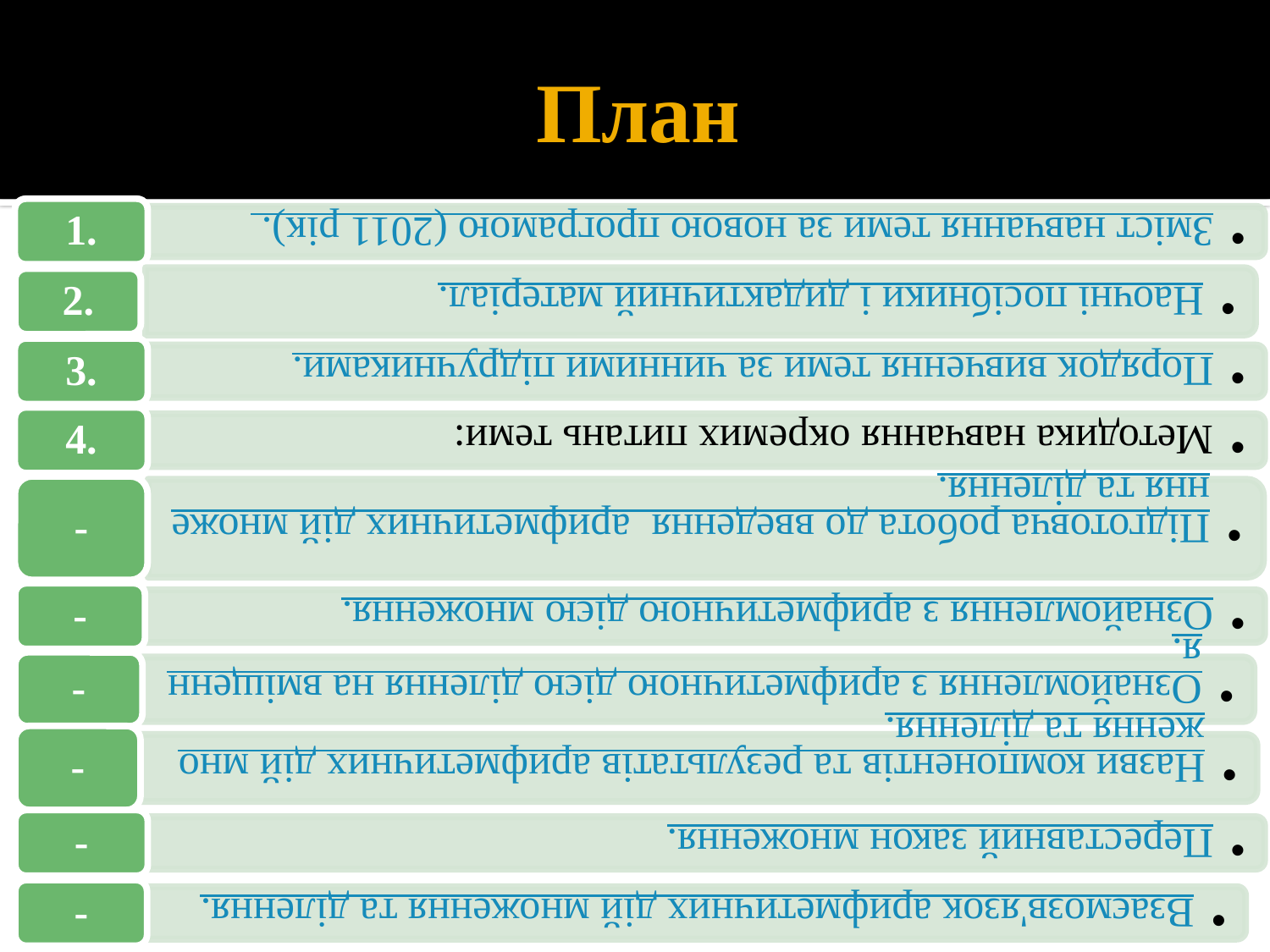

# План
Зміст навчання теми за новою програмою (2011 рік).
1.
Наочні посібники і дидактичний матеріал.
2.
Порядок вивчення теми за чинними підручниками.
3.
Методика навчання окремих питань теми:
4.
Підготовча робота до введення  арифметичних дій множення та ділення.
-
Ознайомлення з арифметичною дією множення.
-
Ознайомлення з арифметичною дією ділення на вміщення.
-
Назви компонентів та результатів арифметичних дій множення та ділення.
-
Переставний закон множення.
-
Взаємозв'язок арифметичних дій множення та ділення.
-